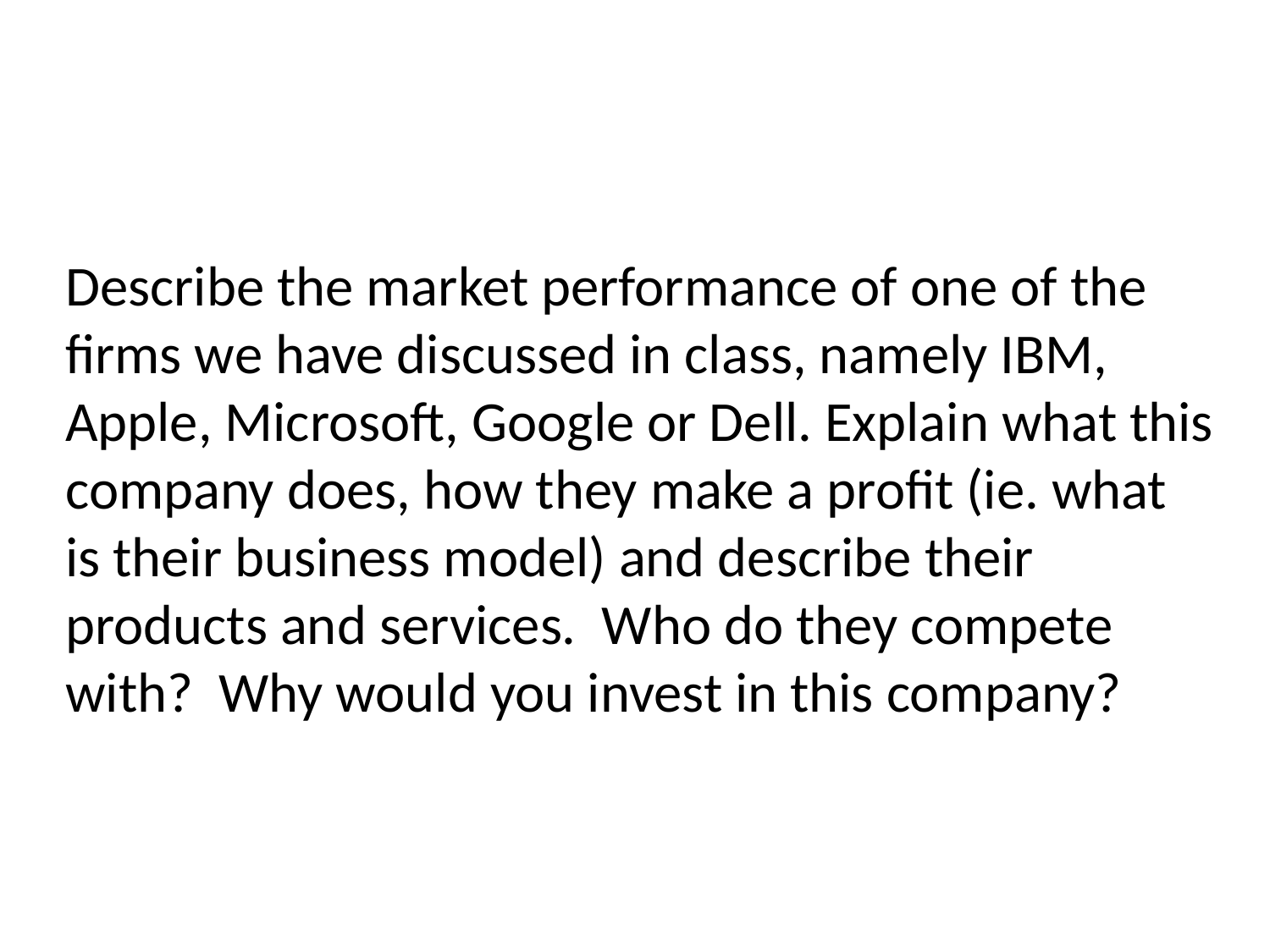

Describe the market performance of one of the firms we have discussed in class, namely IBM, Apple, Microsoft, Google or Dell. Explain what this company does, how they make a profit (ie. what is their business model) and describe their products and services.  Who do they compete with?  Why would you invest in this company?